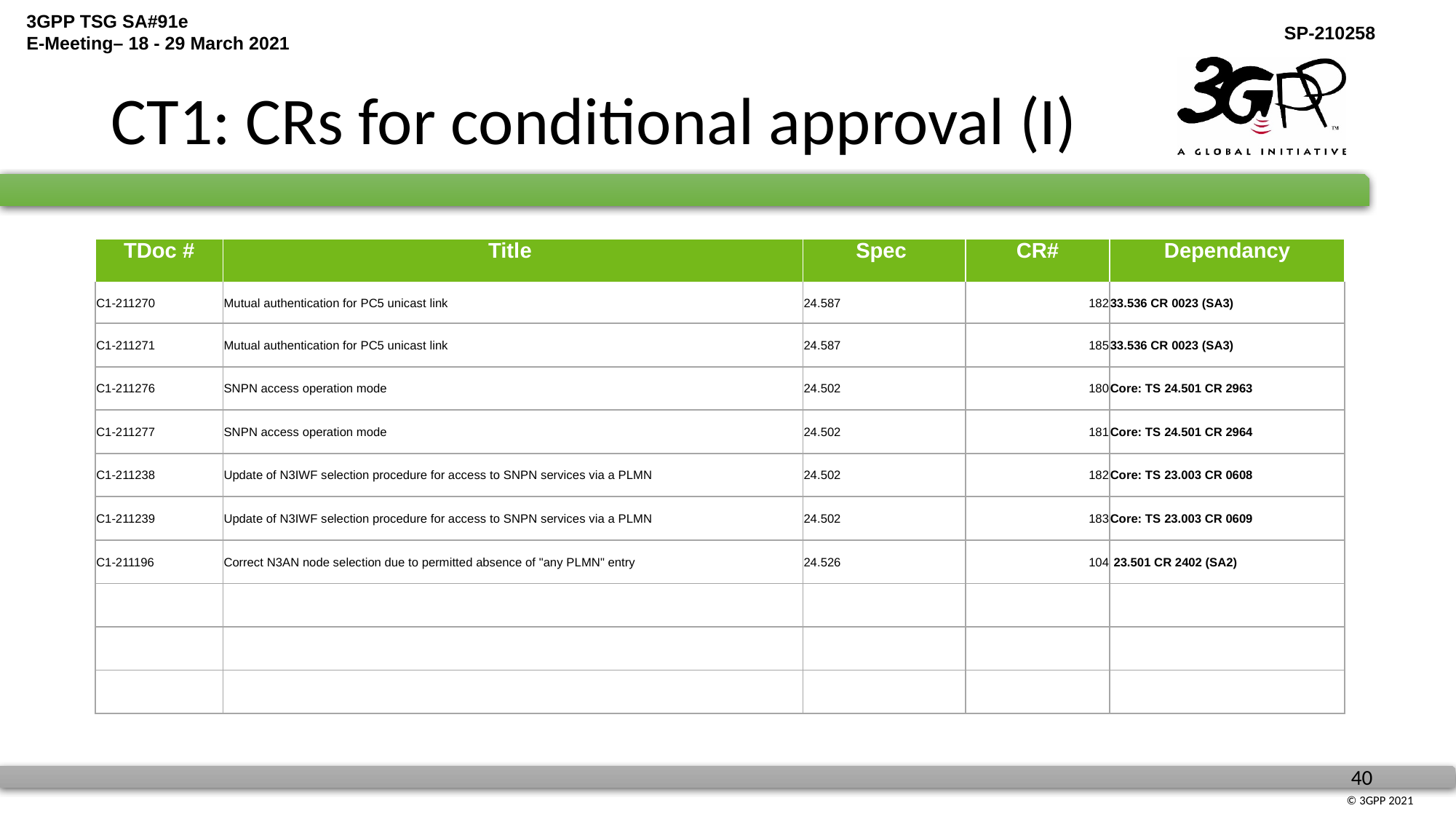

# CT1: CRs for conditional approval (I)
| TDoc # | Title | Spec | CR# | Dependancy |
| --- | --- | --- | --- | --- |
| C1-211270 | Mutual authentication for PC5 unicast link | 24.587 | 182 | 33.536 CR 0023 (SA3) |
| C1-211271 | Mutual authentication for PC5 unicast link | 24.587 | 185 | 33.536 CR 0023 (SA3) |
| C1-211276 | SNPN access operation mode | 24.502 | 180 | Core: TS 24.501 CR 2963 |
| C1-211277 | SNPN access operation mode | 24.502 | 181 | Core: TS 24.501 CR 2964 |
| C1-211238 | Update of N3IWF selection procedure for access to SNPN services via a PLMN | 24.502 | 182 | Core: TS 23.003 CR 0608 |
| C1-211239 | Update of N3IWF selection procedure for access to SNPN services via a PLMN | 24.502 | 183 | Core: TS 23.003 CR 0609 |
| C1-211196 | Correct N3AN node selection due to permitted absence of "any PLMN" entry | 24.526 | 104 | 23.501 CR 2402 (SA2) |
|  |  |  |  |  |
|  |  |  |  |  |
|  |  |  |  |  |